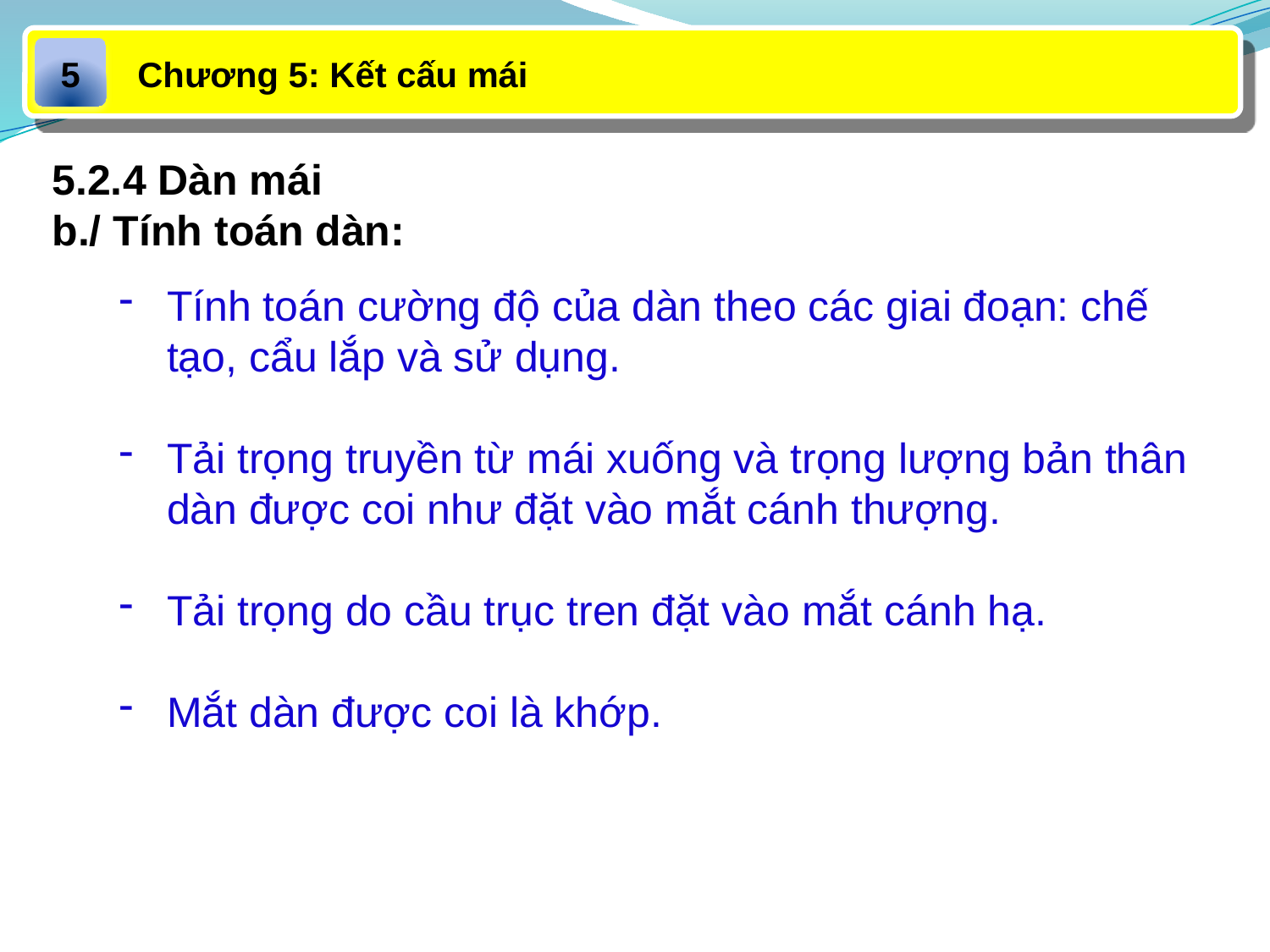

Chương 5: Kết cấu mái
5

5.2.4 Dàn mái
b./ Tính toán dàn:
Tính toán cường độ của dàn theo các giai đoạn: chế tạo, cẩu lắp và sử dụng.

Tải trọng truyền từ mái xuống và trọng lượng bản thân dàn được coi như đặt vào mắt cánh thượng.

Tải trọng do cầu trục tren đặt vào mắt cánh hạ.

Mắt dàn được coi là khớp.